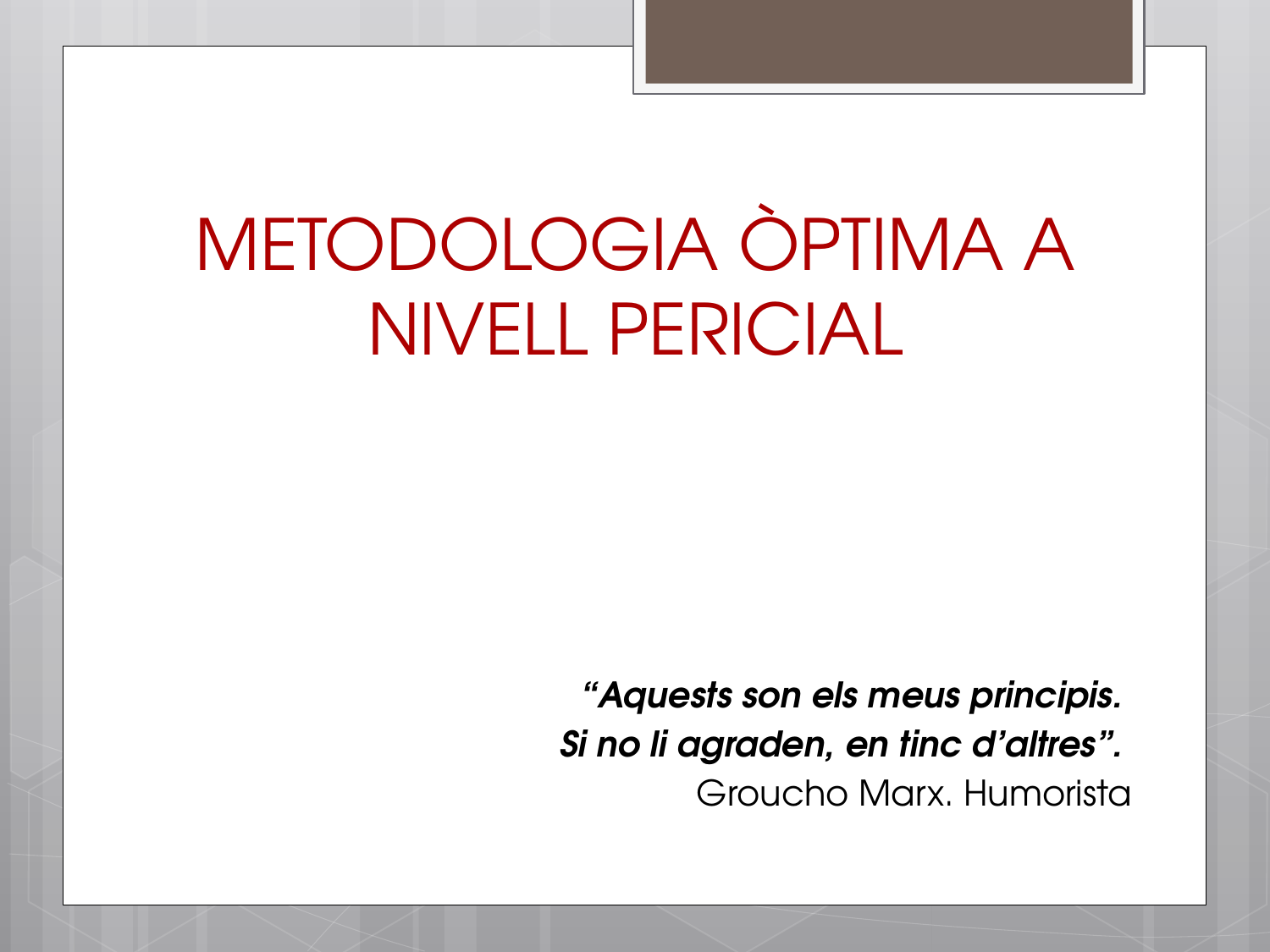

# METODOLOGIA ÒPTIMA A NIVELL PERICIAL
“Aquests son els meus principis.
Si no li agraden, en tinc d’altres”.
Groucho Marx. Humorista